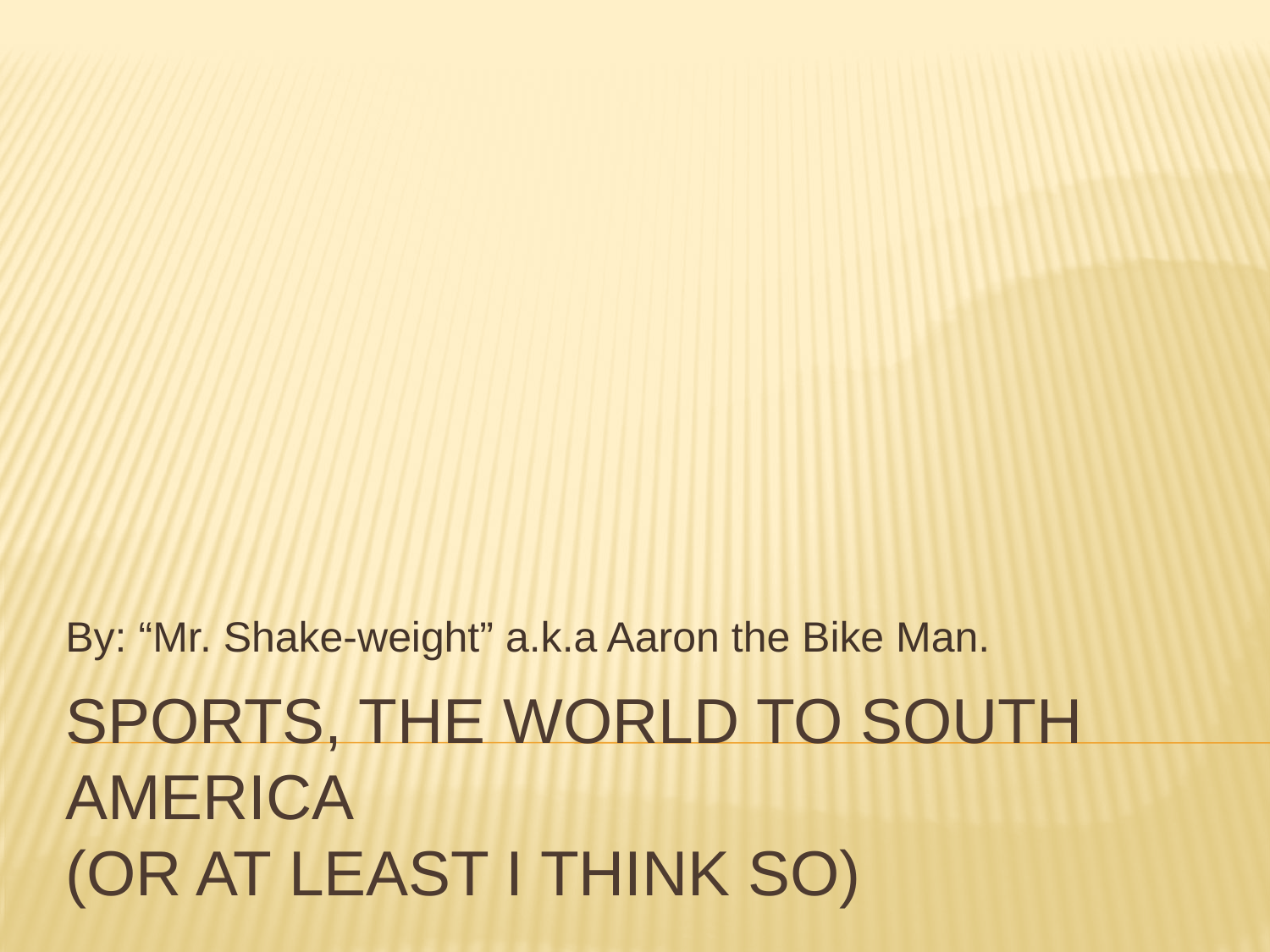

By: “Mr. Shake-weight” a.k.a Aaron the Bike Man.
# Sports, the world to South America (Or at least I think so)